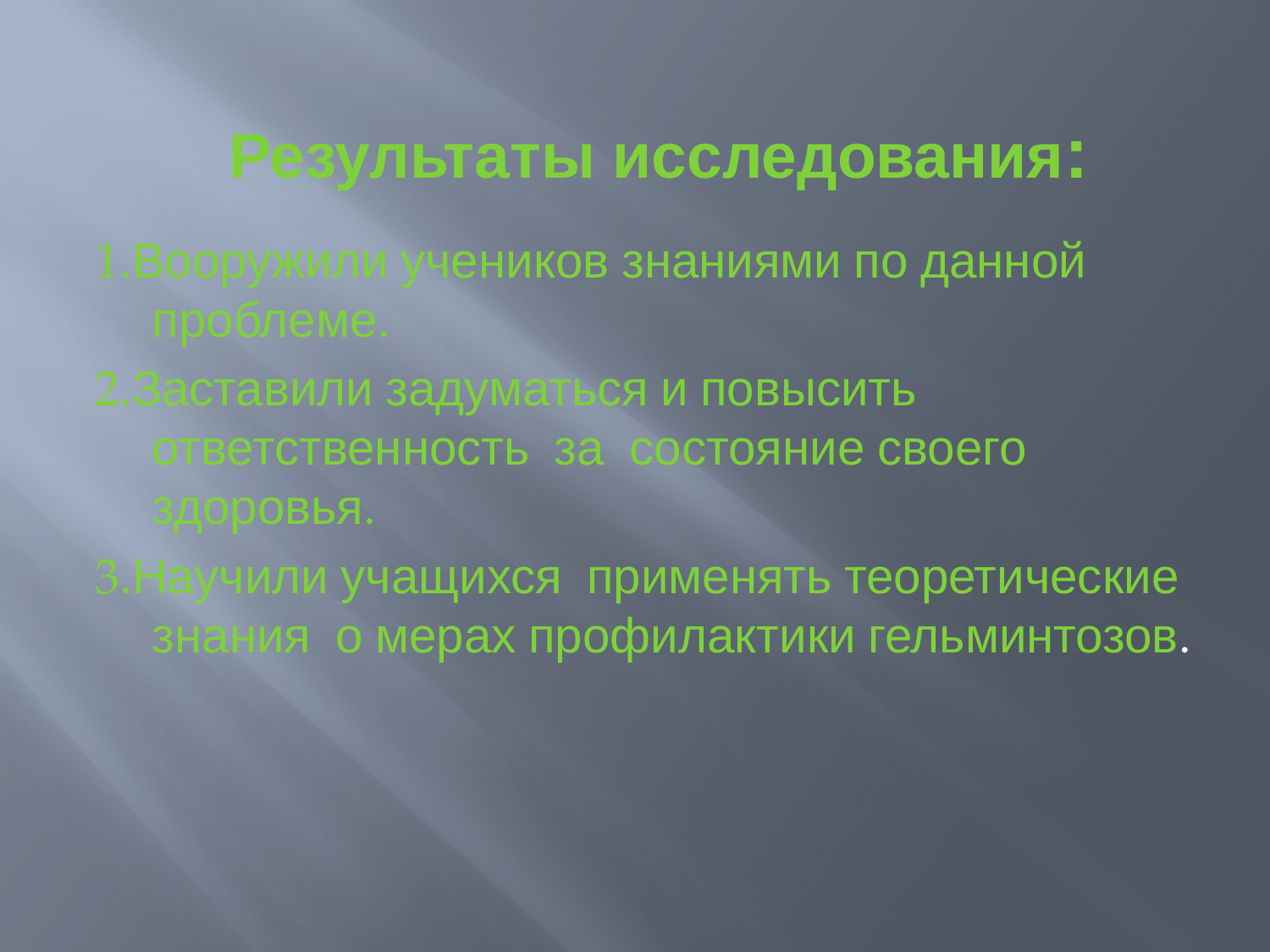

# Результаты исследования:
1.Вооружили учеников знаниями по данной проблеме.
2.Заставили задуматься и повысить ответственность  за  состояние своего здоровья.
3.Научили учащихся  применять теоретические знания  о мерах профилактики гельминтозов.